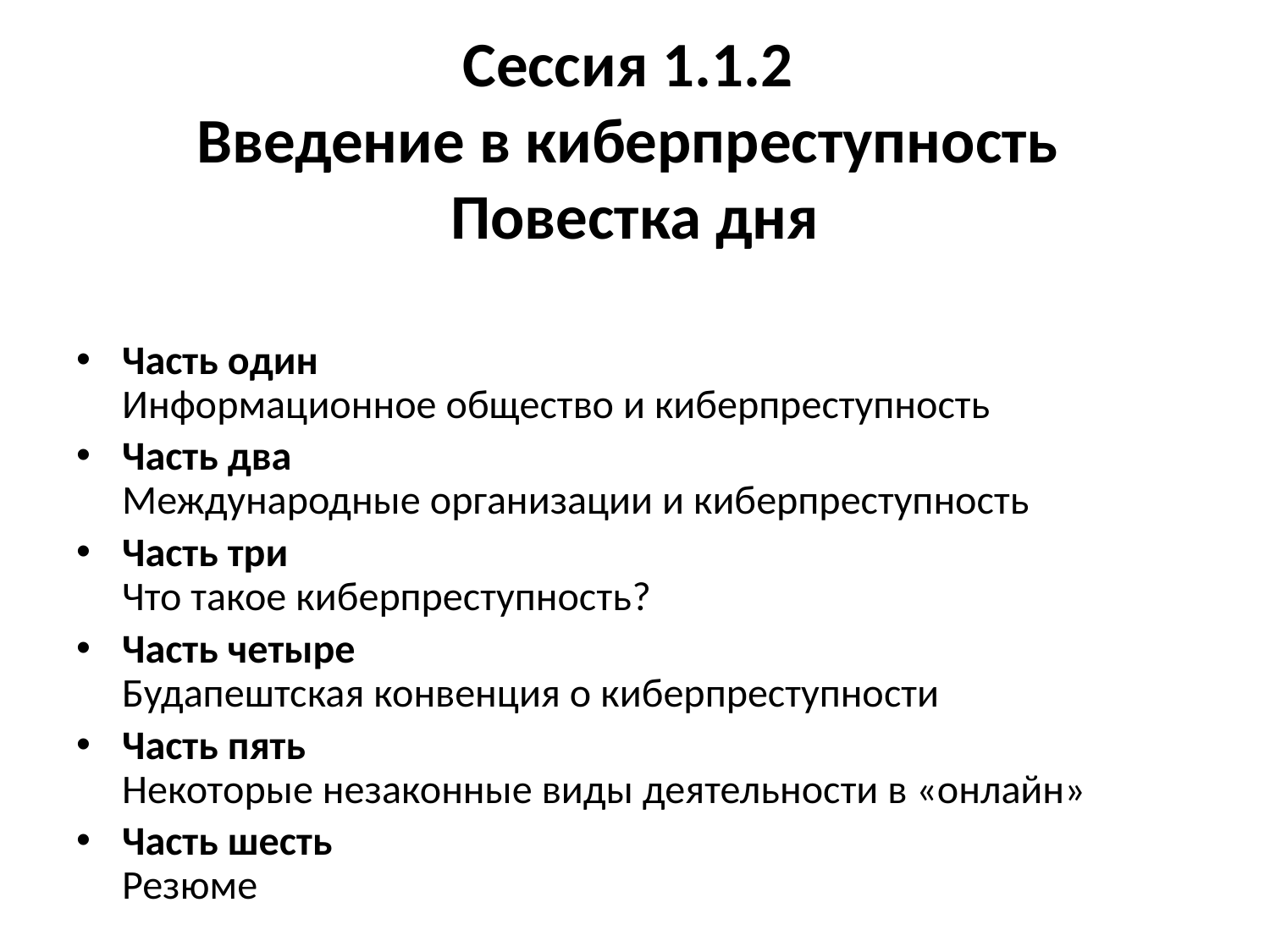

# Сессия 1.1.2 Введение в киберпреступность Повестка дня
Часть один
Информационное общество и киберпреступность
Часть два
Международные организации и киберпреступность
Часть три
Что такое киберпреступность?
Часть четыре
Будапештская конвенция о киберпреступности
Часть пять
Некоторые незаконные виды деятельности в «онлайн»
Часть шесть
Резюме